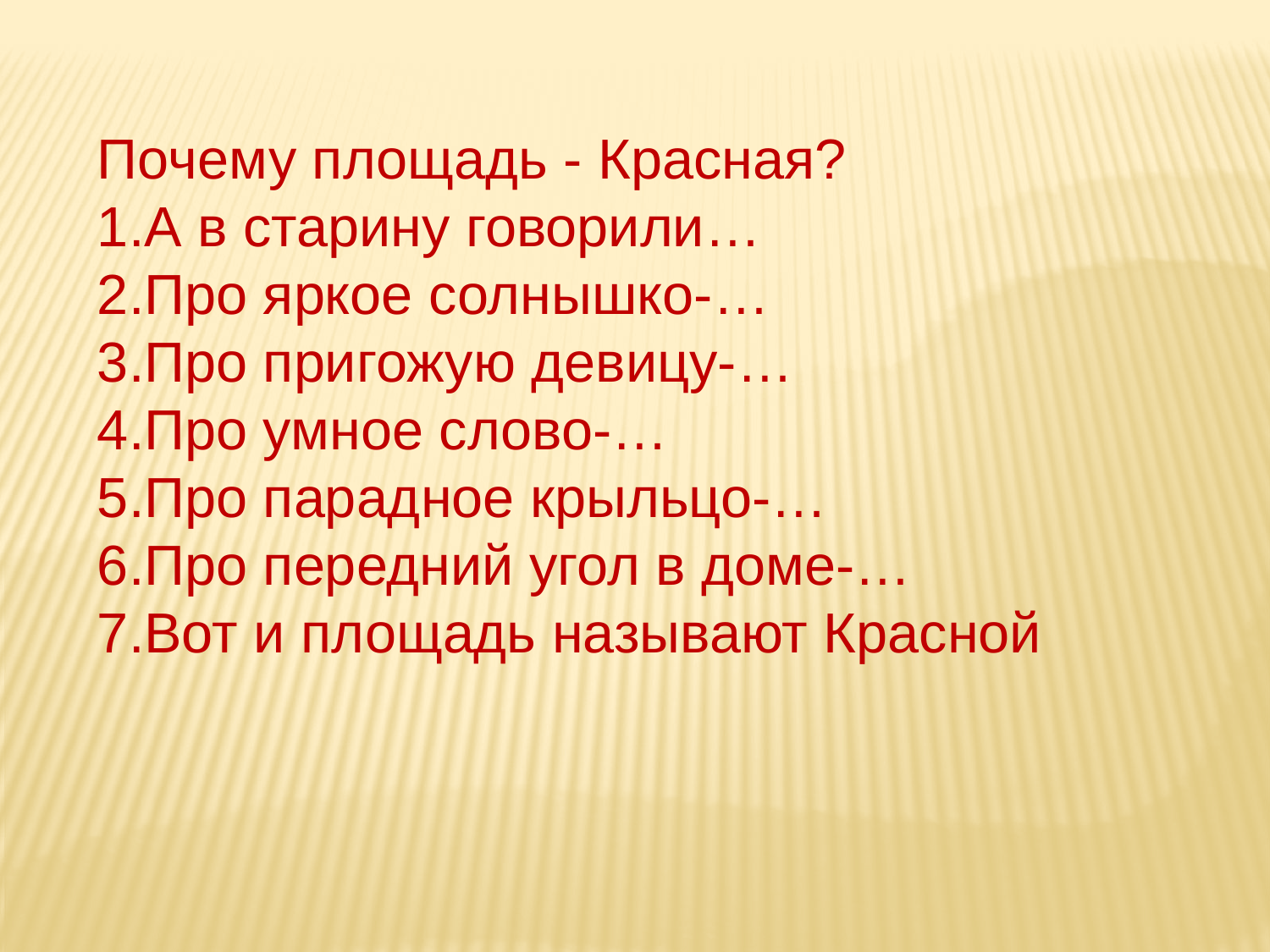

Почему площадь - Красная?
1.А в старину говорили…
2.Про яркое солнышко-…
3.Про пригожую девицу-…
4.Про умное слово-…
5.Про парадное крыльцо-…
6.Про передний угол в доме-…
7.Вот и площадь называют Красной